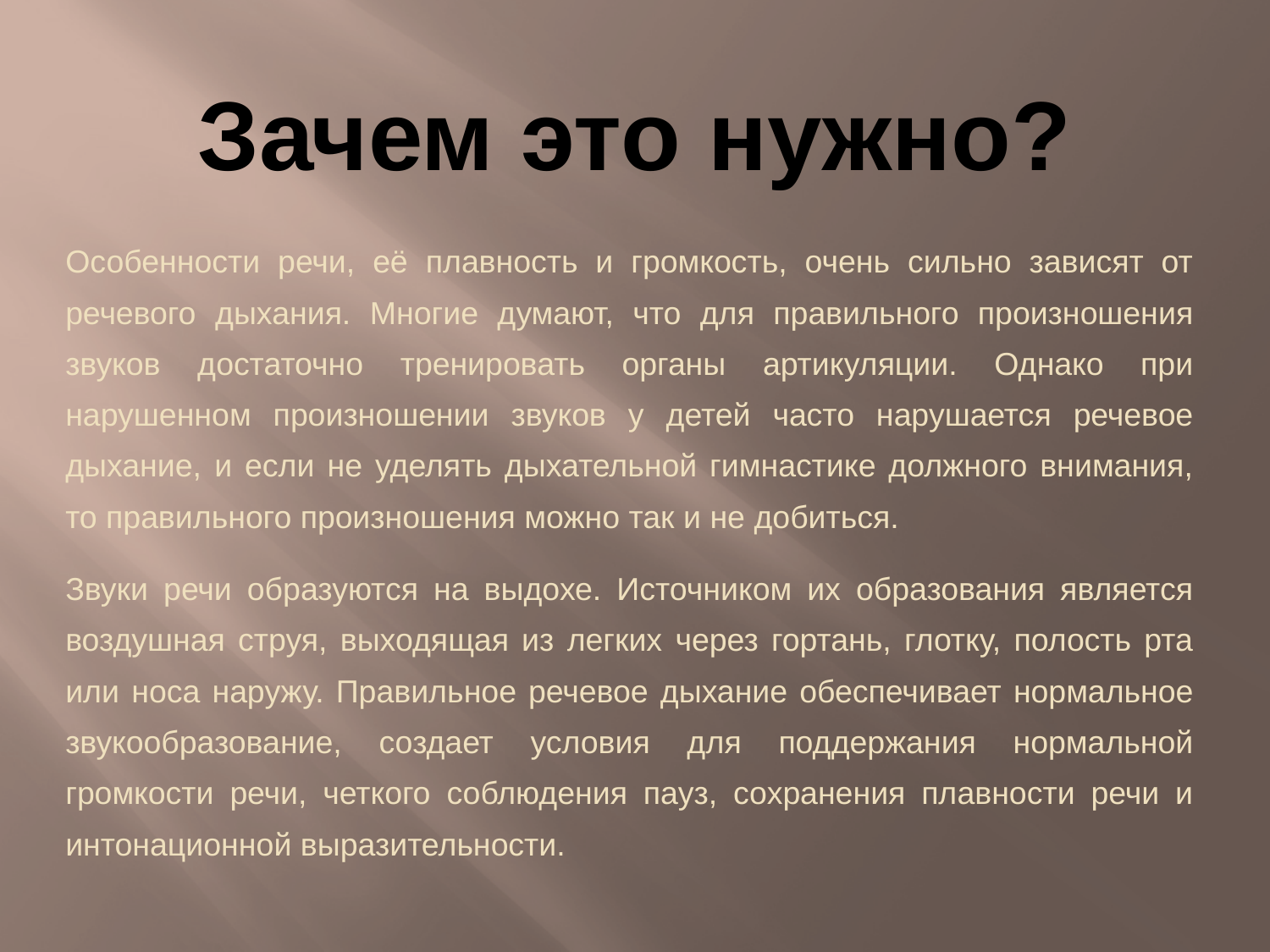

# Зачем это нужно?
Особенности речи, её плавность и громкость, очень сильно зависят от речевого дыхания. Многие думают, что для правильного произношения звуков достаточно тренировать органы артикуляции. Однако при нарушенном произношении звуков у детей часто нарушается речевое дыхание, и если не уделять дыхательной гимнастике должного внимания, то правильного произношения можно так и не добиться.
Звуки речи образуются на выдохе. Источником их образования является воздушная струя, выходящая из легких через гортань, глотку, полость рта или носа наружу. Правильное речевое дыхание обеспечивает нормальное звукообразование, создает условия для поддержания нормальной громкости речи, четкого соблюдения пауз, сохранения плавности речи и интонационной выразительности.